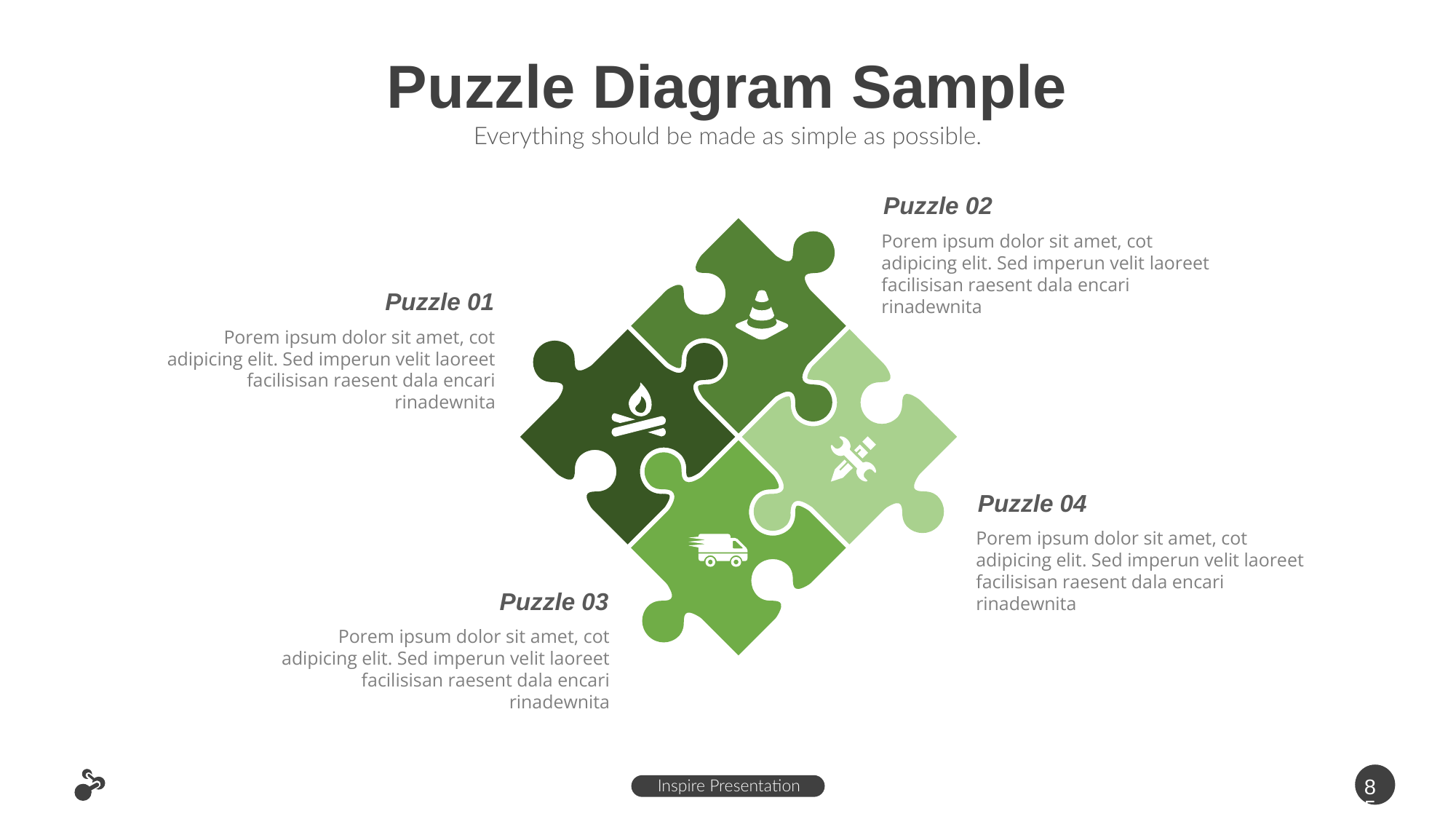

Puzzle Diagram Sample
Everything should be made as simple as possible.
Puzzle 02
Porem ipsum dolor sit amet, cot adipicing elit. Sed imperun velit laoreet facilisisan raesent dala encari rinadewnita

Puzzle 01
Porem ipsum dolor sit amet, cot adipicing elit. Sed imperun velit laoreet facilisisan raesent dala encari rinadewnita
Puzzle 04
Porem ipsum dolor sit amet, cot adipicing elit. Sed imperun velit laoreet facilisisan raesent dala encari rinadewnita
Puzzle 03
Porem ipsum dolor sit amet, cot adipicing elit. Sed imperun velit laoreet facilisisan raesent dala encari rinadewnita

85

Inspire Presentation